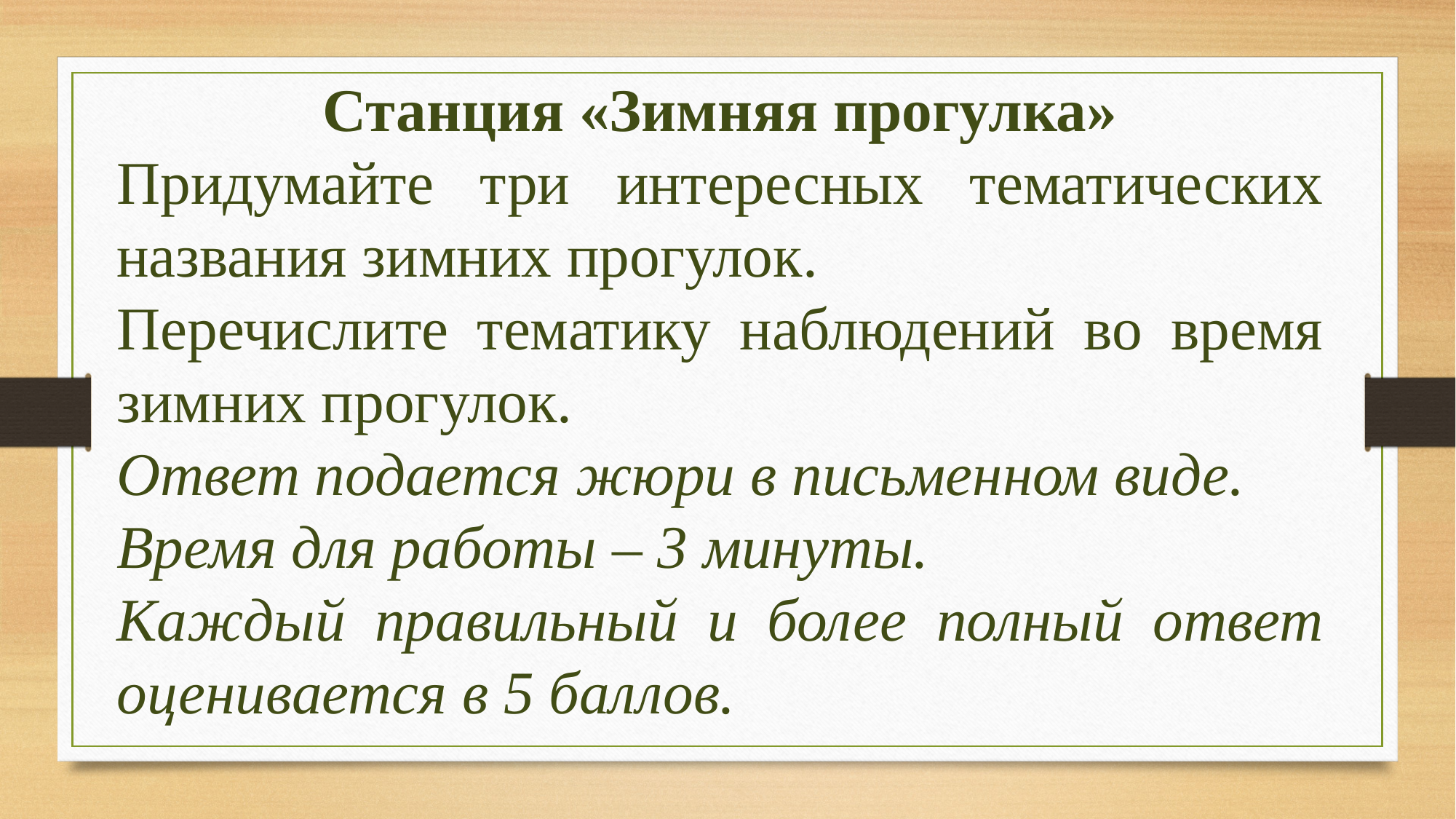

Станция «Зимняя прогулка»
Придумайте три интересных тематических названия зимних прогулок.
Перечислите тематику наблюдений во время зимних прогулок.
Ответ подается жюри в письменном виде.
Время для работы – 3 минуты.
Каждый правильный и более полный ответ оценивается в 5 баллов.